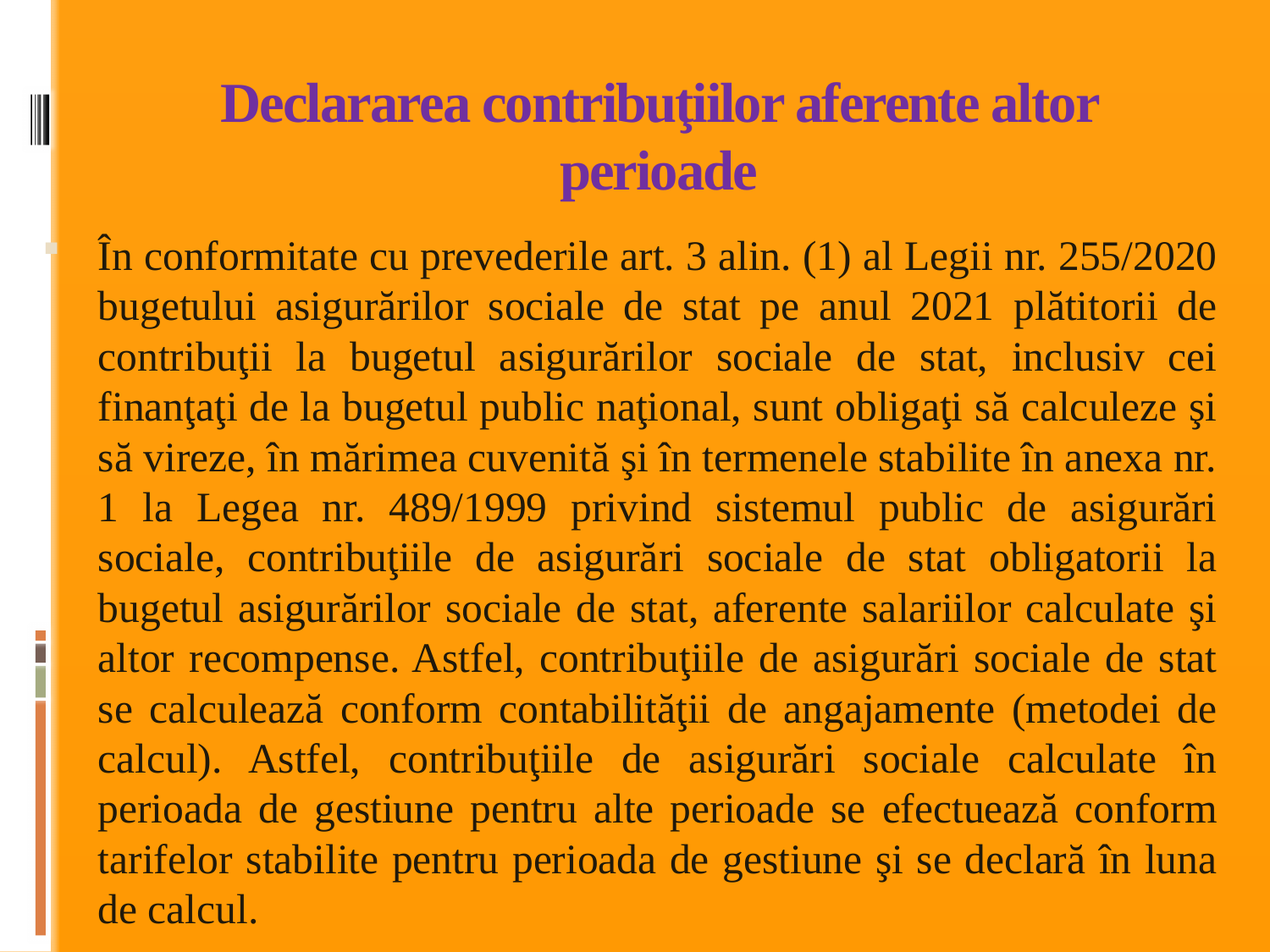

# Declararea contribuţiilor aferente altor perioade
În conformitate cu prevederile art. 3 alin. (1) al Legii nr. 255/2020 bugetului asigurărilor sociale de stat pe anul 2021 plătitorii de contribuţii la bugetul asigurărilor sociale de stat, inclusiv cei finanţaţi de la bugetul public naţional, sunt obligaţi să calculeze şi să vireze, în mărimea cuvenită şi în termenele stabilite în anexa nr. 1 la Legea nr. 489/1999 privind sistemul public de asigurări sociale, contribuţiile de asigurări sociale de stat obligatorii la bugetul asigurărilor sociale de stat, aferente salariilor calculate şi altor recompense. Astfel, contribuţiile de asigurări sociale de stat se calculează conform contabilităţii de angajamente (metodei de calcul). Astfel, contribuţiile de asigurări sociale calculate în perioada de gestiune pentru alte perioade se efectuează conform tarifelor stabilite pentru perioada de gestiune şi se declară în luna de calcul.